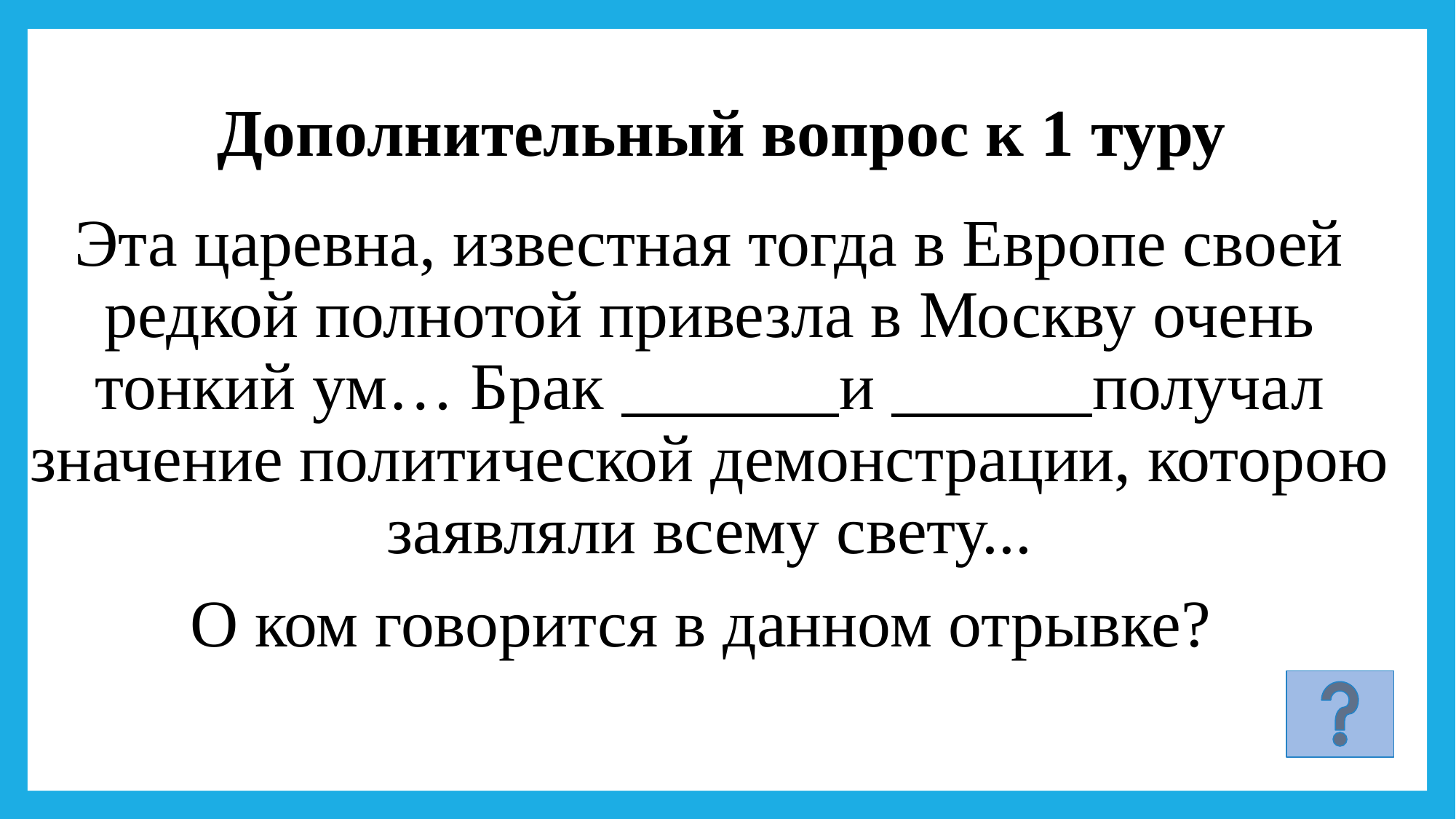

# Дополнительный вопрос к 1 туру
Эта царевна, известная тогда в Европе своей редкой полнотой привезла в Москву очень тонкий ум… Брак              и             получал значение политической демонстрации, которою заявляли всему свету...
О ком говорится в данном отрывке?